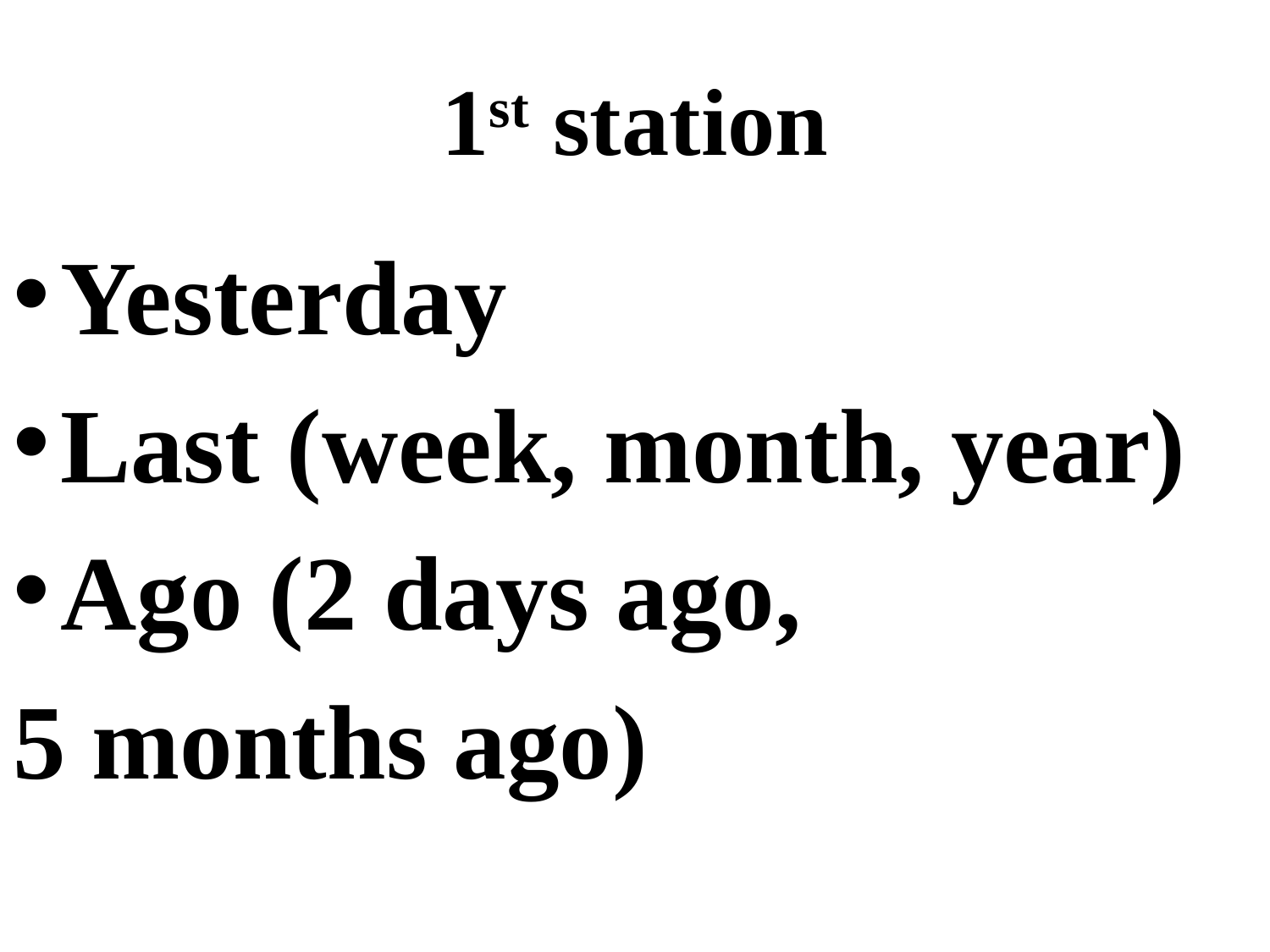

# 1st station
Yesterday
Last (week, month, year)
Ago (2 days ago,
5 months ago)